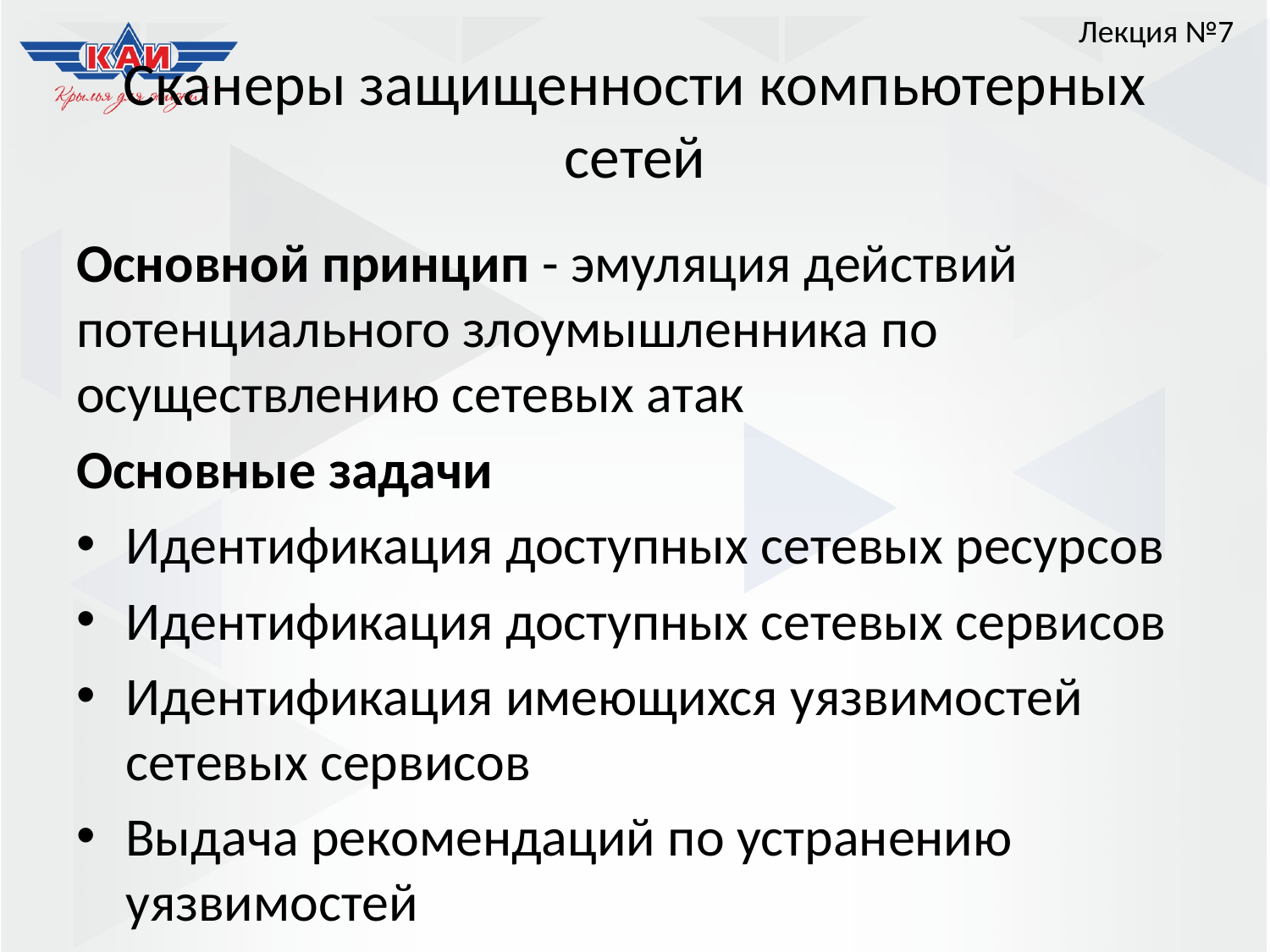

Лекция №7
# Сканеры защищенности компьютерных сетей
Основной принцип - эмуляция действий потенциального злоумышленника по осуществлению сетевых атак
Основные задачи
Идентификация доступных сетевых ресурсов
Идентификация доступных сетевых сервисов
Идентификация имеющихся уязвимостей сетевых сервисов
Выдача рекомендаций по устранению уязвимостей